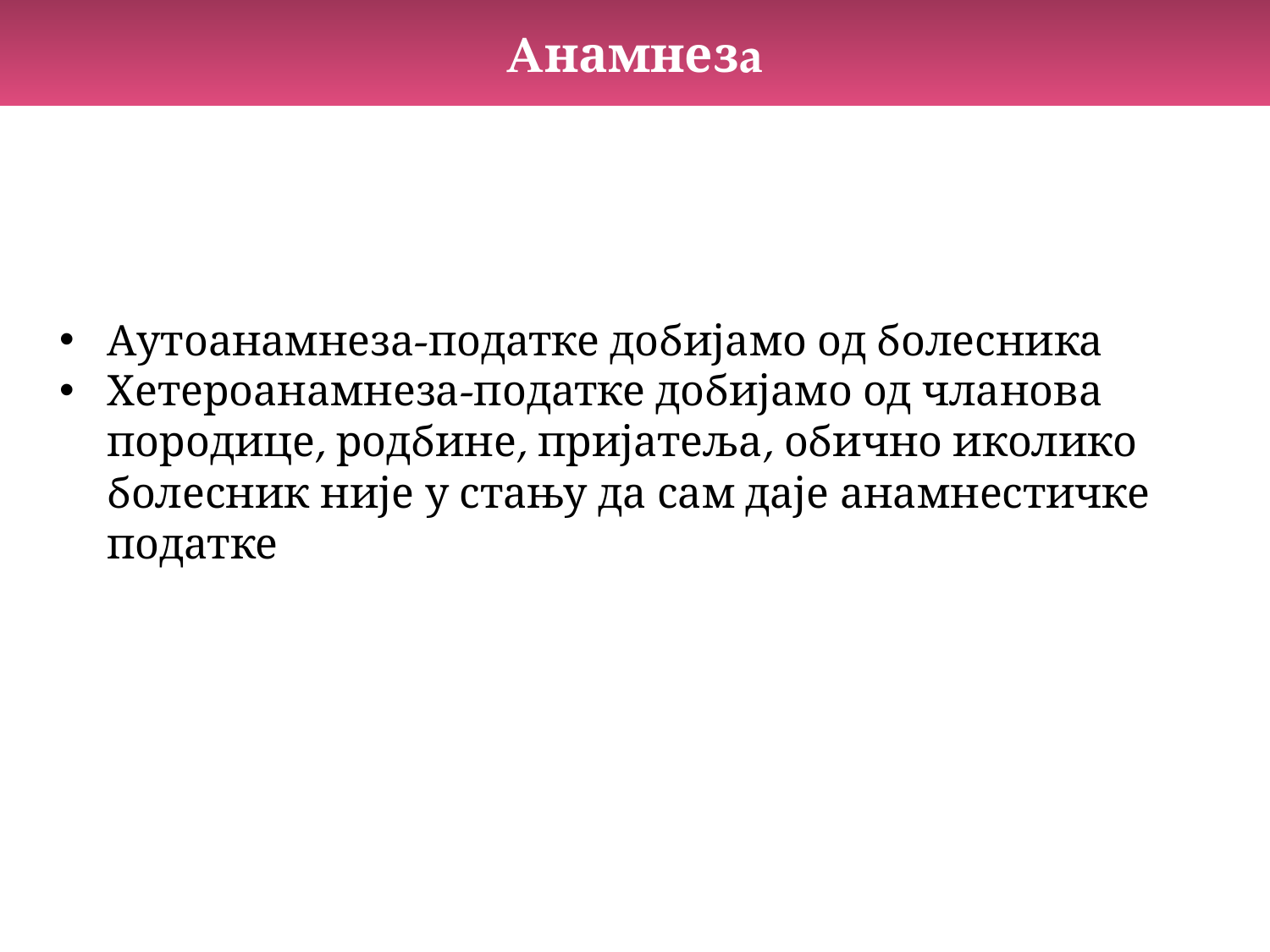

Aнамнезa

Аутоанамнеза-податке добијамо од болесника
Хетероанамнеза-податке добијамо од чланова породице, родбине, пријатеља, обично иколико болесник није у стању да сам даје анамнестичке податке